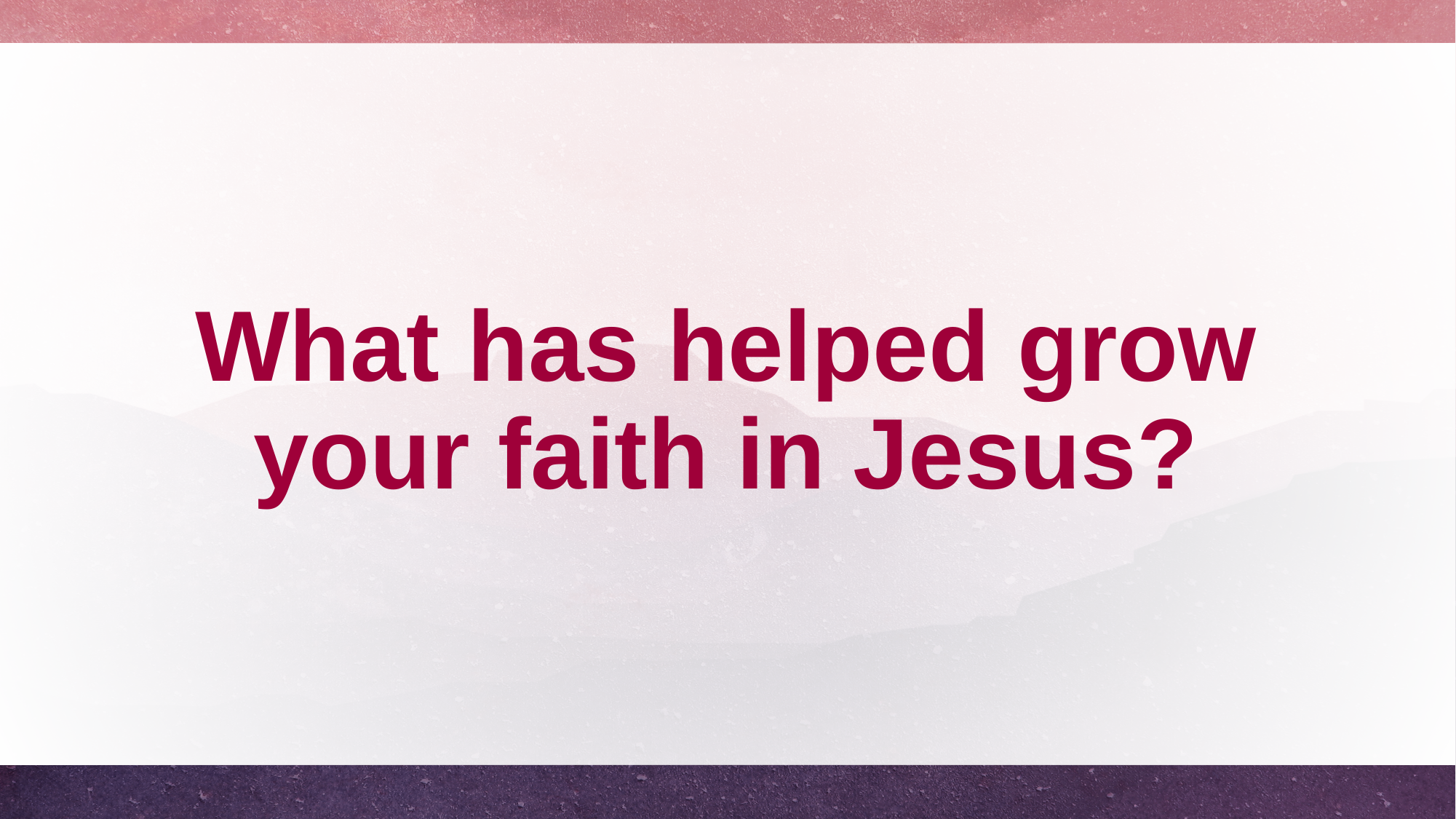

# What has helped grow your faith in Jesus?